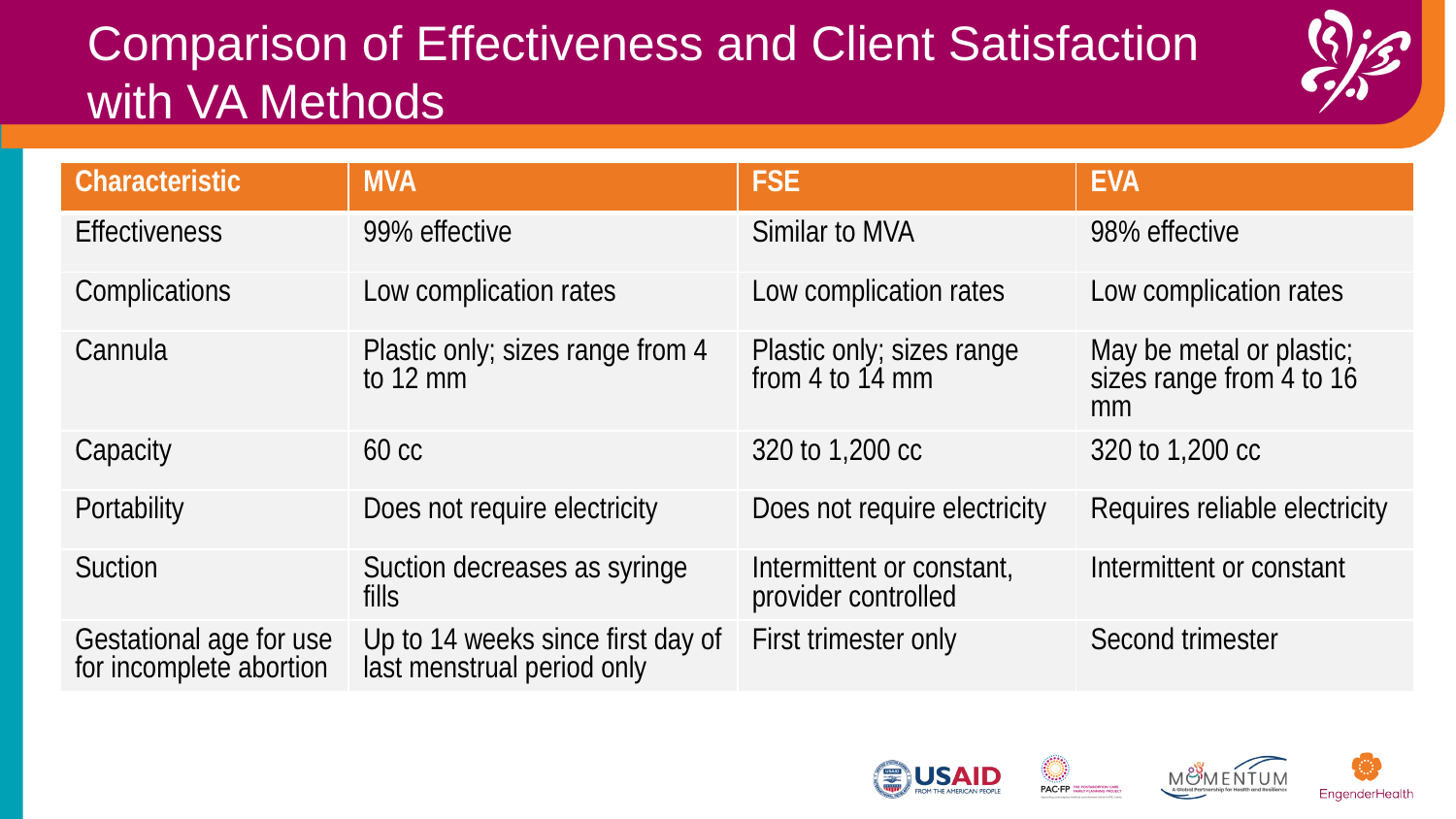

Comparison of Effectiveness and Client Satisfaction with VA Methods
| Characteristic | MVA | FSE | EVA |
| --- | --- | --- | --- |
| Effectiveness | 99% effective | Similar to MVA | 98% effective |
| Complications | Low complication rates | Low complication rates | Low complication rates |
| Cannula | Plastic only; sizes range from 4 to 12 mm | Plastic only; sizes range from 4 to 14 mm | May be metal or plastic; sizes range from 4 to 16 mm |
| Capacity | 60 cc | 320 to 1,200 cc | 320 to 1,200 cc |
| Portability | Does not require electricity | Does not require electricity | Requires reliable electricity |
| Suction | Suction decreases as syringe fills | Intermittent or constant, provider controlled | Intermittent or constant |
| Gestational age for use for incomplete abortion | Up to 14 weeks since first day of last menstrual period only | First trimester only | Second trimester |